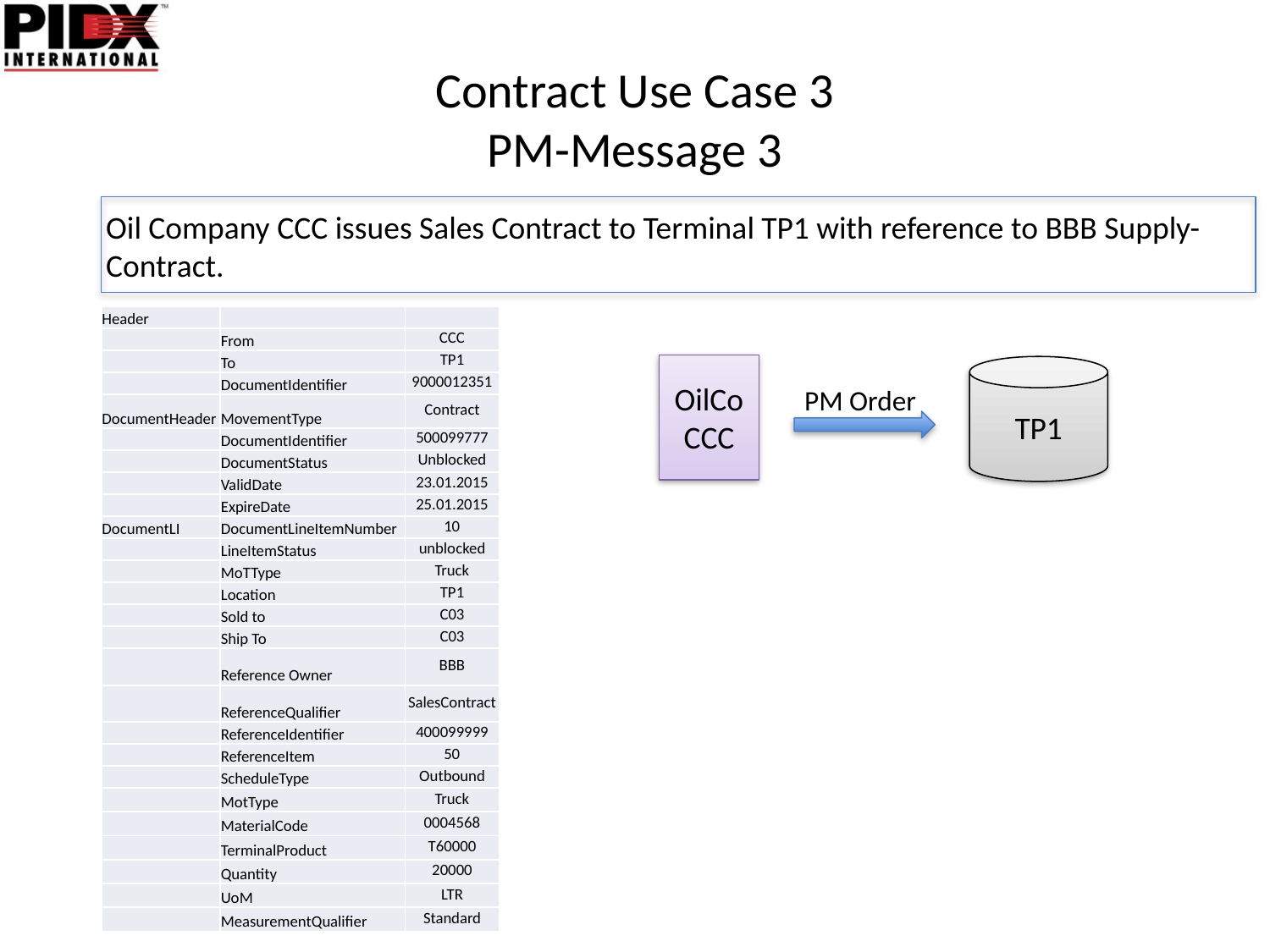

# Contract Use Case 3 PM-Message 3

Oil Company CCC issues Sales Contract to Terminal TP1 with reference to BBB Supply-Contract.

| Header |  |  |
| --- | --- | --- |
|  | From | CCC |
|  | To | TP1 |
|  | DocumentIdentifier | 9000012351 |
| DocumentHeader | MovementType | Contract |
|  | DocumentIdentifier | 500099777 |
|  | DocumentStatus | Unblocked |
|  | ValidDate | 23.01.2015 |
|  | ExpireDate | 25.01.2015 |
| DocumentLI | DocumentLineItemNumber | 10 |
|  | LineItemStatus | unblocked |
|  | MoTType | Truck |
|  | Location | TP1 |
|  | Sold to | C03 |
|  | Ship To | C03 |
|  | Reference Owner | BBB |
|  | ReferenceQualifier | SalesContract |
|  | ReferenceIdentifier | 400099999 |
|  | ReferenceItem | 50 |
|  | ScheduleType | Outbound |
|  | MotType | Truck |
|  | MaterialCode | 0004568 |
|  | TerminalProduct | T60000 |
|  | Quantity | 20000 |
|  | UoM | LTR |
|  | MeasurementQualifier | Standard |
OilCo
CCC
TP1
PM Order